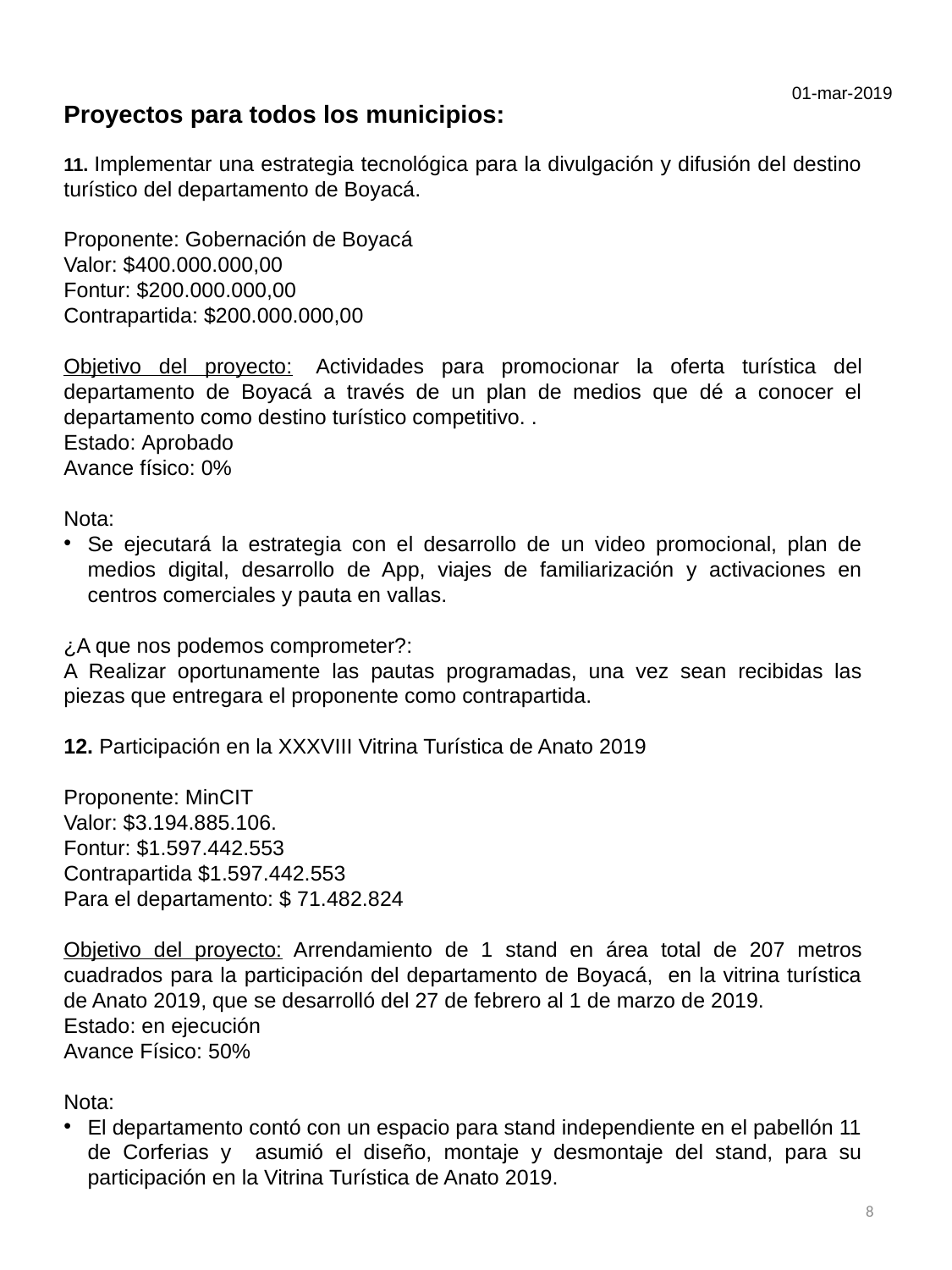

Proyectos para todos los municipios:

11. Implementar una estrategia tecnológica para la divulgación y difusión del destino turístico del departamento de Boyacá.

Proponente: Gobernación de Boyacá
Valor: $400.000.000,00
Fontur: $200.000.000,00
Contrapartida: $200.000.000,00

Objetivo del proyecto:  Actividades para promocionar la oferta turística del departamento de Boyacá a través de un plan de medios que dé a conocer el departamento como destino turístico competitivo. .
Estado: Aprobado
Avance físico: 0%

Nota:
Se ejecutará la estrategia con el desarrollo de un video promocional, plan de medios digital, desarrollo de App, viajes de familiarización y activaciones en centros comerciales y pauta en vallas.

¿A que nos podemos comprometer?:
A Realizar oportunamente las pautas programadas, una vez sean recibidas las piezas que entregara el proponente como contrapartida.

12. Participación en la XXXVIII Vitrina Turística de Anato 2019

Proponente: MinCIT
Valor: $3.194.885.106.
Fontur: $1.597.442.553
Contrapartida $1.597.442.553
Para el departamento: $ 71.482.824

Objetivo del proyecto: Arrendamiento de 1 stand en área total de 207 metros cuadrados para la participación del departamento de Boyacá,  en la vitrina turística de Anato 2019, que se desarrolló del 27 de febrero al 1 de marzo de 2019.
Estado: en ejecución
Avance Físico: 50%

Nota:
El departamento contó con un espacio para stand independiente en el pabellón 11 de Corferias y  asumió el diseño, montaje y desmontaje del stand, para su participación en la Vitrina Turística de Anato 2019.

01-mar-2019
8